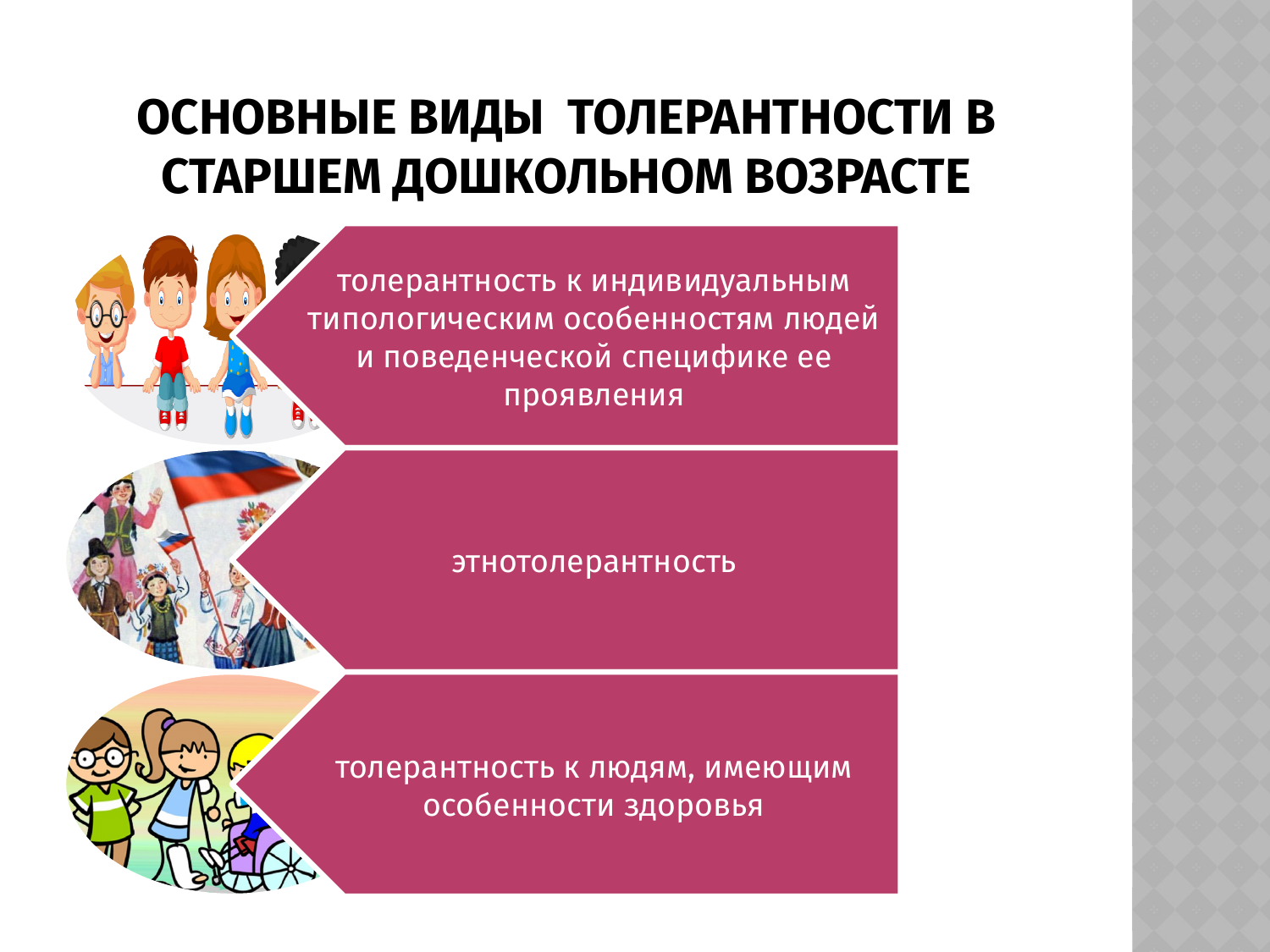

# Основные виды  толерантности в старшем дошкольном возрасте
толерантность к индивидуальным типологическим особенностям людей и поведенческой специфике ее проявления
этнотолерантность
толерантность к людям, имеющим особенности здоровья